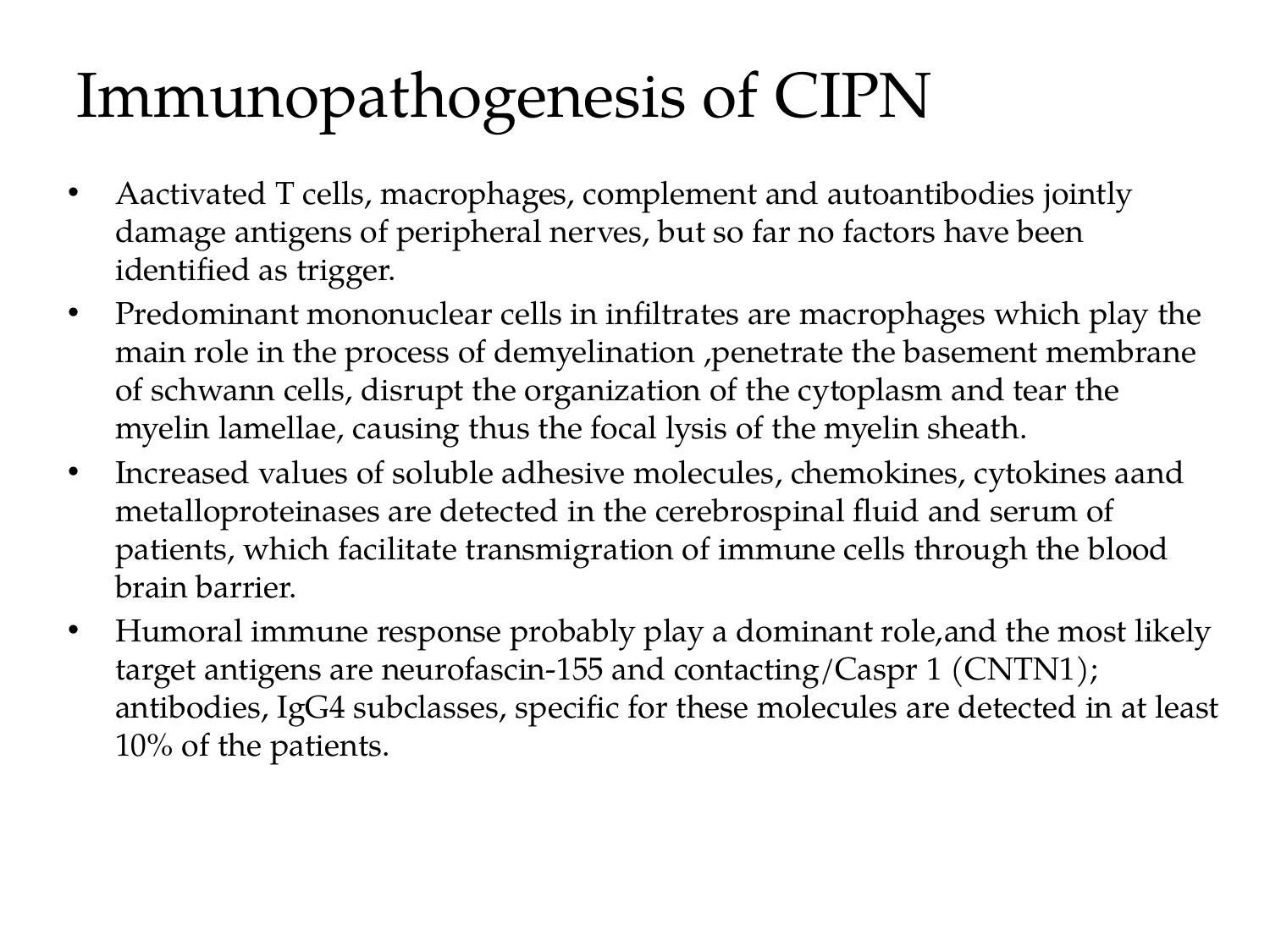

# Immunopathogenesis of CIPN
Aactivated T cells, macrophages, complement and autoantibodies jointly damage antigens of peripheral nerves, but so far no factors have been identified as trigger.
Predominant mononuclear cells in infiltrates are macrophages which play the main role in the process of demyelination ,penetrate the basement membrane of schwann cells, disrupt the organization of the cytoplasm and tear the myelin lamellae, causing thus the focal lysis of the myelin sheath.
Increased values ​​of soluble adhesive molecules, chemokines, cytokines aand metalloproteinases are detected in the cerebrospinal fluid and serum of patients, which facilitate transmigration of immune cells through the blood brain barrier.
Humoral immune response probably play a dominant role,and the most likely target antigens are neurofascin-155 and contacting/Caspr 1 (CNTN1); antibodies, IgG4 subclasses, specific for these molecules are detected in at least 10% of the patients.